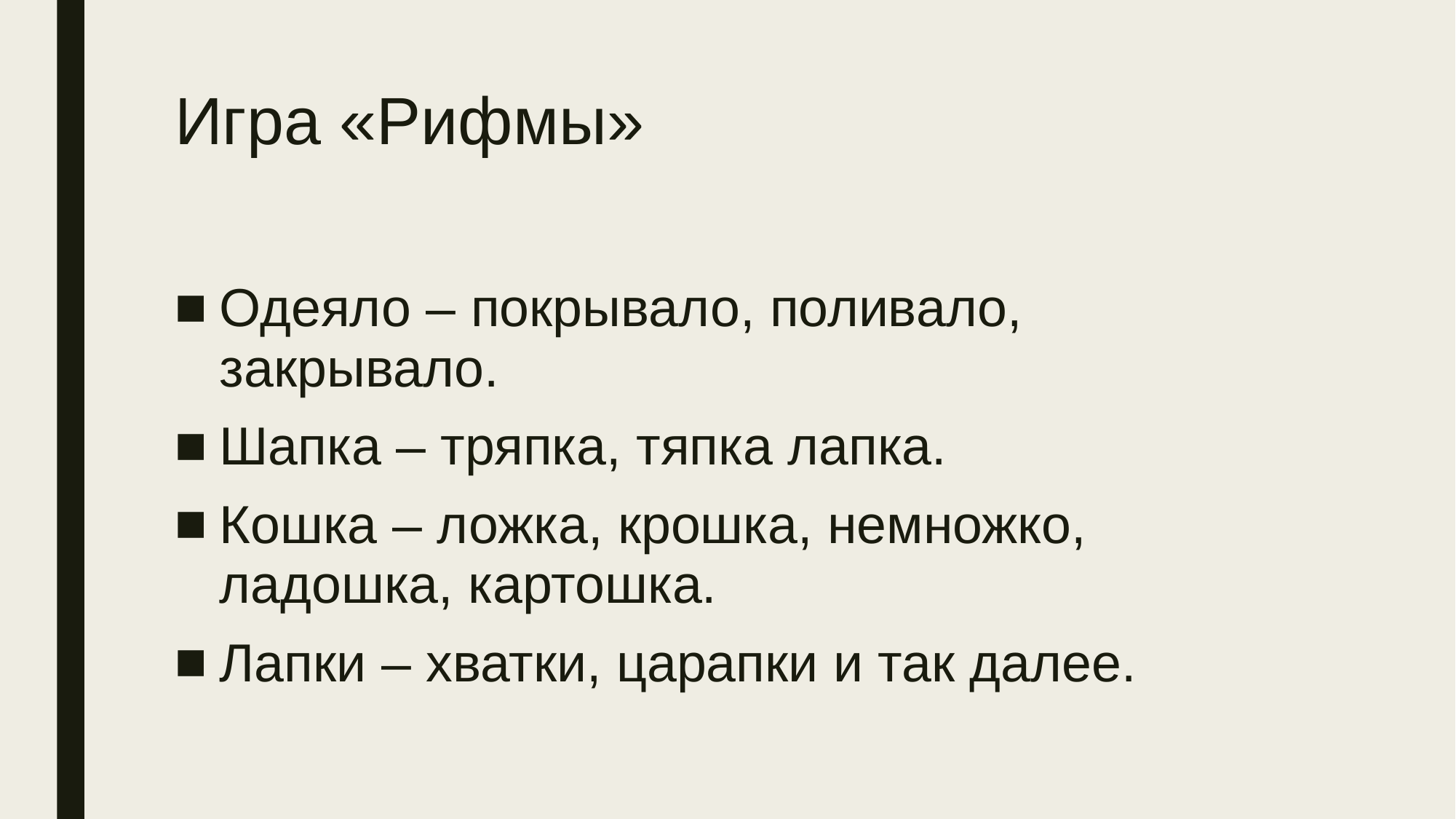

# Игра «Рифмы»
Одеяло – покрывало, поливало, закрывало.
Шапка – тряпка, тяпка лапка.
Кошка – ложка, крошка, немножко, ладошка, картошка.
Лапки – хватки, царапки и так далее.